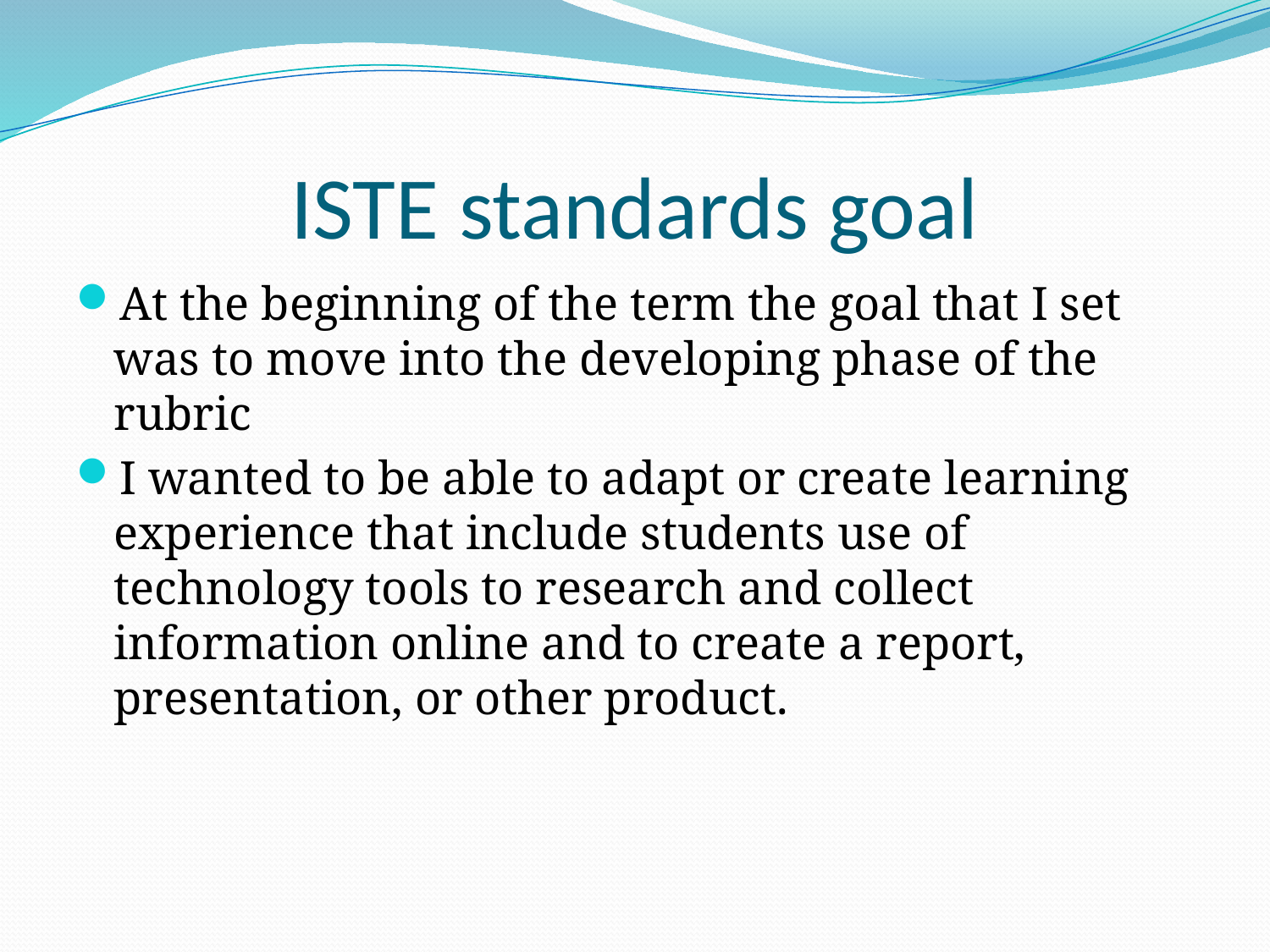

# ISTE standards goal
At the beginning of the term the goal that I set was to move into the developing phase of the rubric
I wanted to be able to adapt or create learning experience that include students use of technology tools to research and collect information online and to create a report, presentation, or other product.